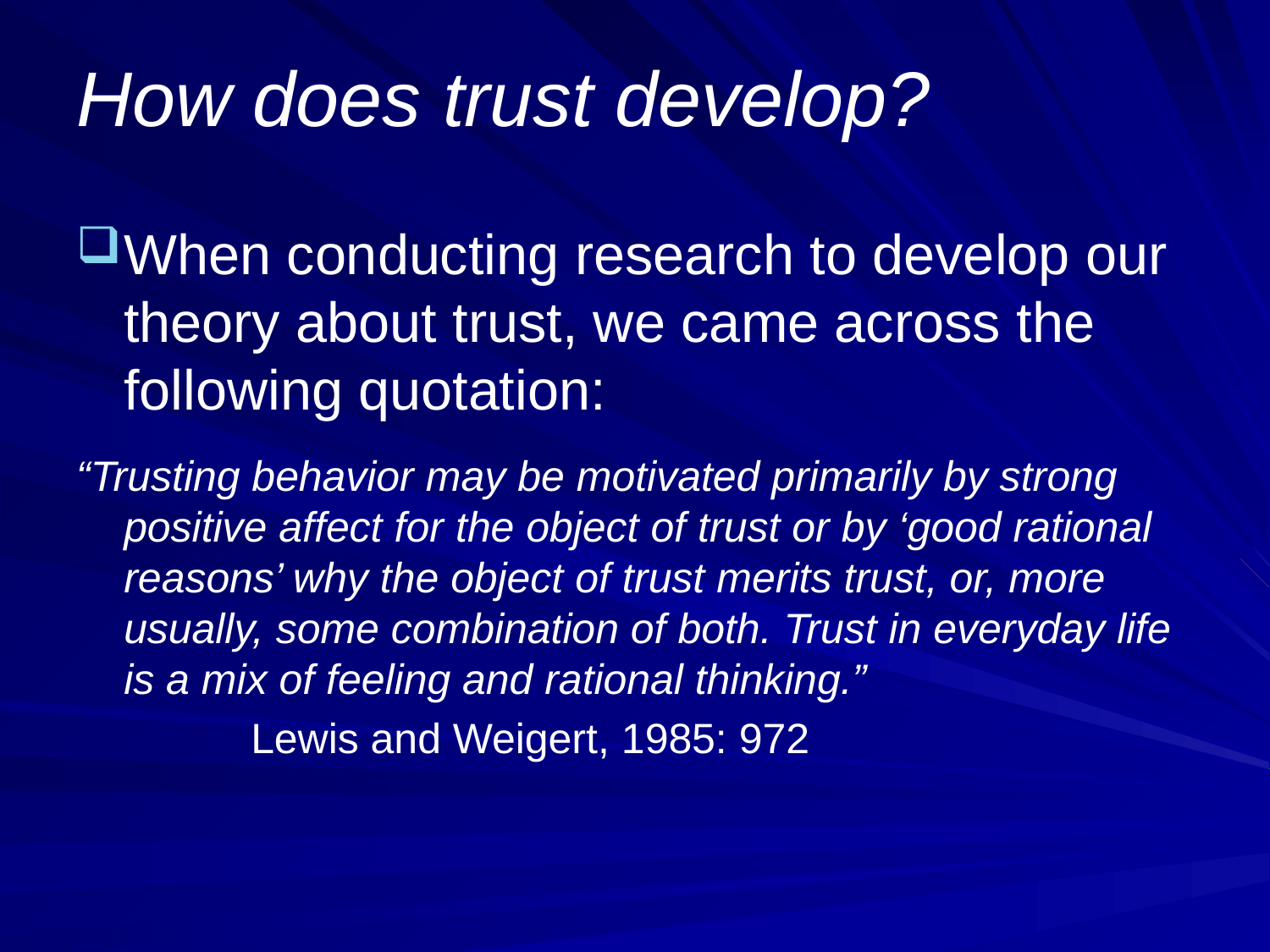

# How does trust develop?
When conducting research to develop our theory about trust, we came across the following quotation:

“Trusting behavior may be motivated primarily by strong positive affect for the object of trust or by ‘good rational reasons’ why the object of trust merits trust, or, more usually, some combination of both. Trust in everyday life is a mix of feeling and rational thinking.”
		Lewis and Weigert, 1985: 972